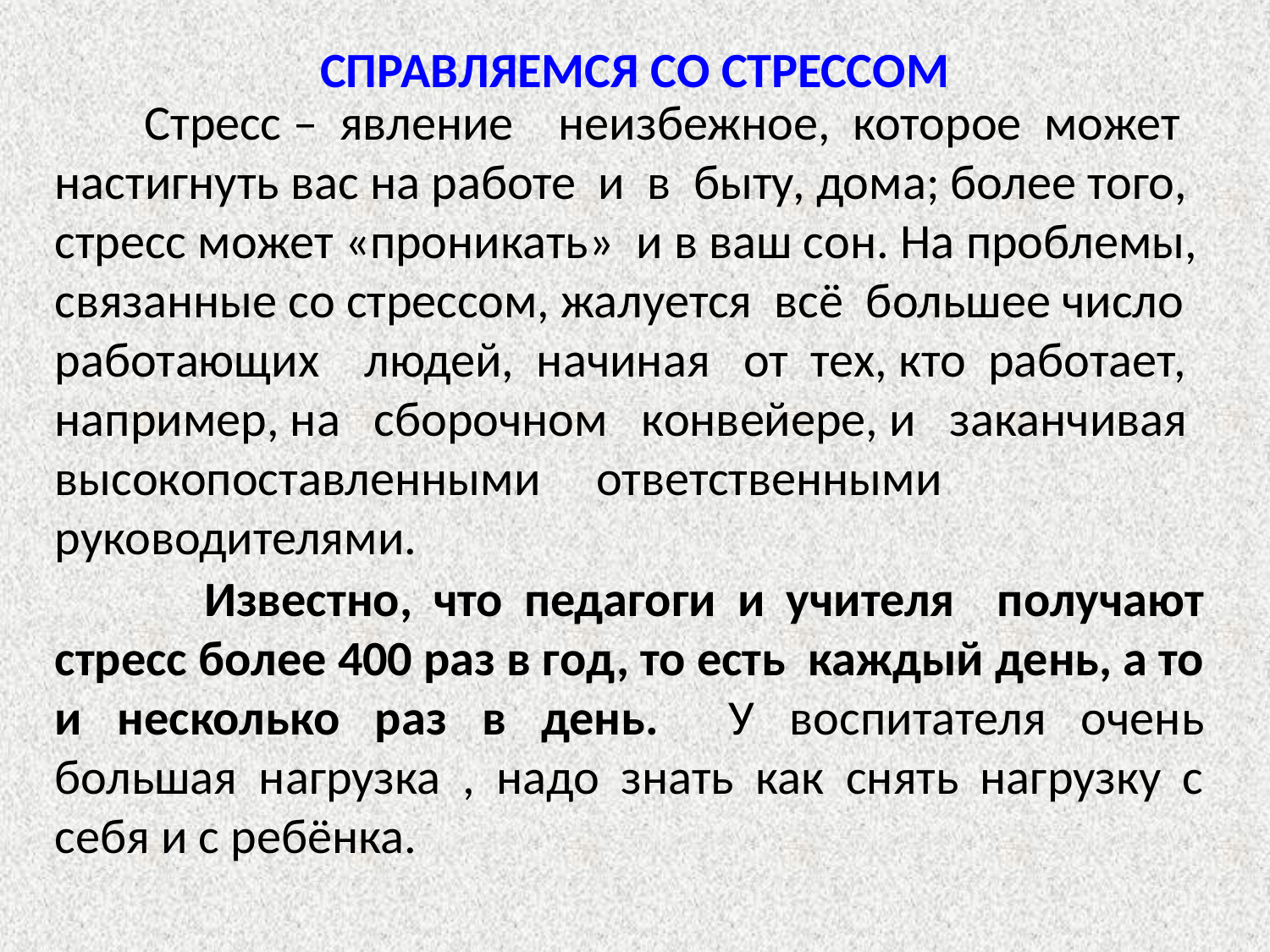

СПРАВЛЯЕМСЯ СО СТРЕССОМ
        Стресс –  явление    неизбежное,  которое  может настигнуть вас на работе  и  в  быту, дома; более того, стресс может «проникать»  и в ваш сон. На проблемы, связанные со стрессом, жалуется  всё  большее число работающих    людей,  начиная   от  тех, кто  работает, например, на   сборочном   конвейере, и   заканчивая высокопоставленными     ответственными руководителями.

       Известно, что педагоги и учителя  получают стресс более 400 раз в год, то есть  каждый день, а то и несколько раз в день.  У воспитателя очень большая нагрузка , надо знать как снять нагрузку с себя и с ребёнка.